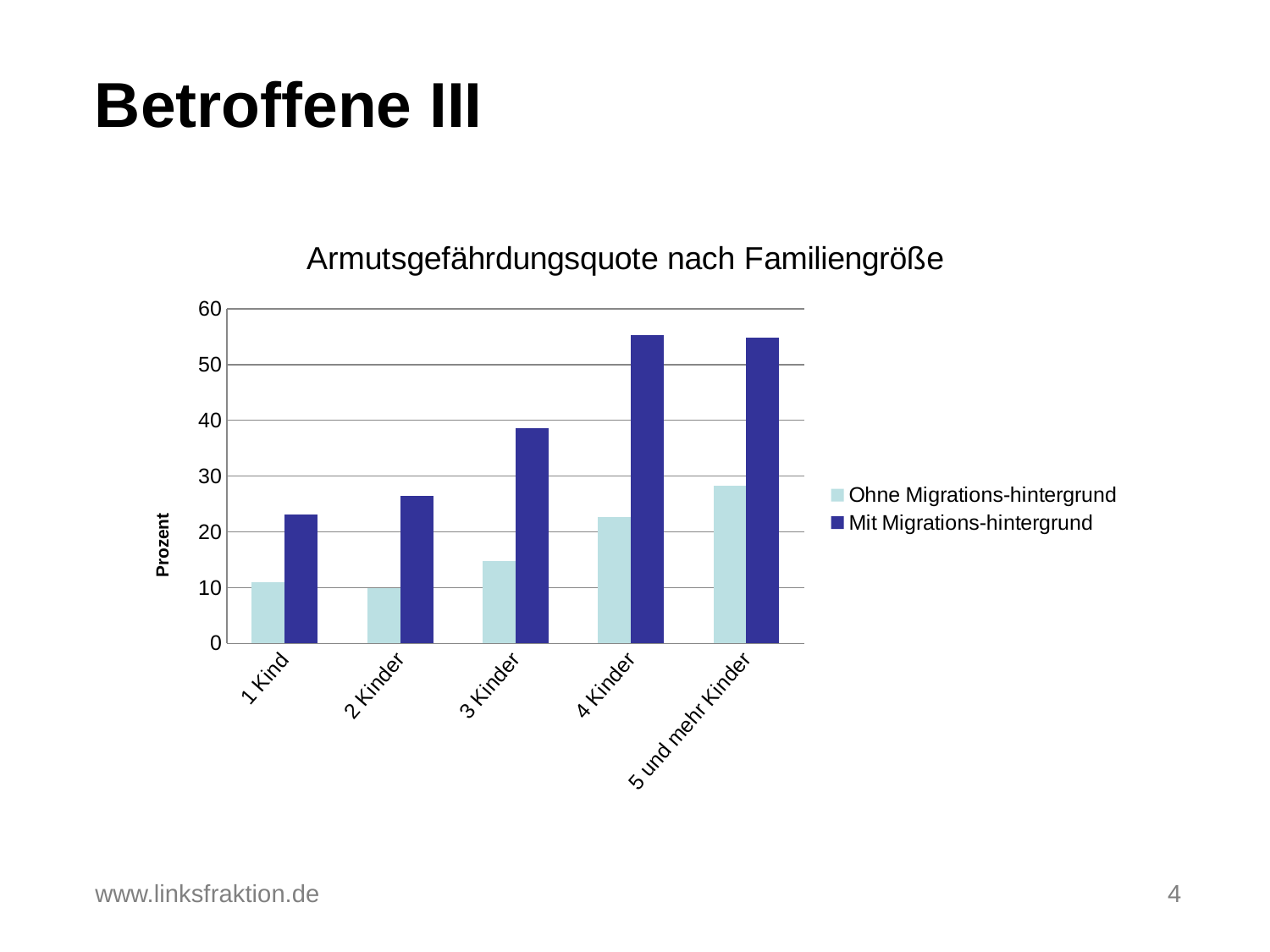

# Betroffene III

### Chart: Armutsgefährdungsquote nach Familiengröße

| Category | Ohne Migrations-hintergrund | Mit Migrations-hintergrund |
|---|---|---|
| 1 Kind | 11.0 | 23.1 |
| 2 Kinder | 9.9 | 26.5 |
| 3 Kinder | 14.8 | 38.6 |
| 4 Kinder | 22.6 | 55.3 |
| 5 und mehr Kinder | 28.3 | 54.8 |
www.linksfraktion.de
4